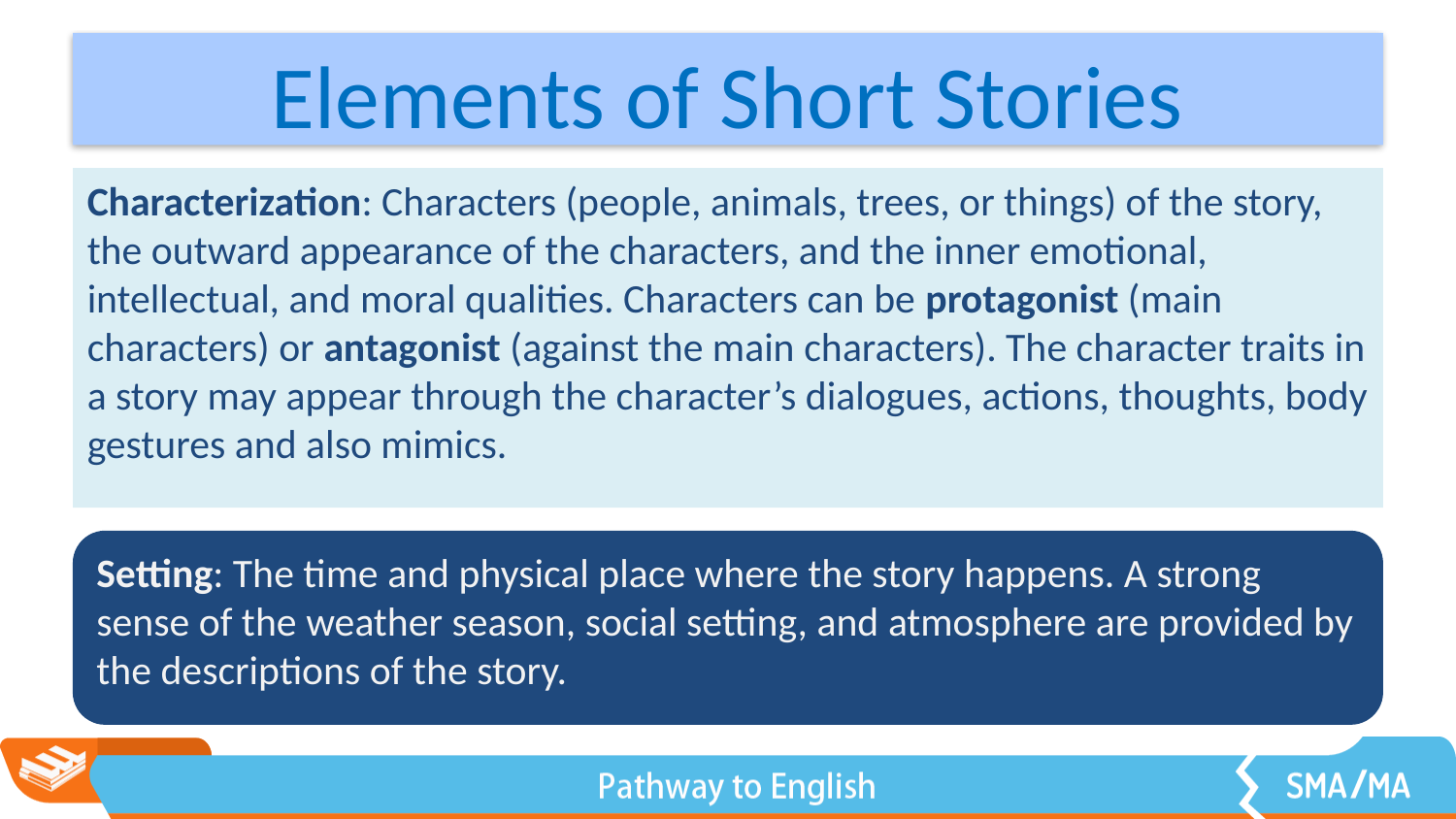

# Elements of Short Stories
Characterization: Characters (people, animals, trees, or things) of the story, the outward appearance of the characters, and the inner emotional, intellectual, and moral qualities. Characters can be protagonist (main characters) or antagonist (against the main characters). The character traits in a story may appear through the character’s dialogues, actions, thoughts, body gestures and also mimics.

Setting: The time and physical place where the story happens. A strong sense of the weather season, social setting, and atmosphere are provided by the descriptions of the story.